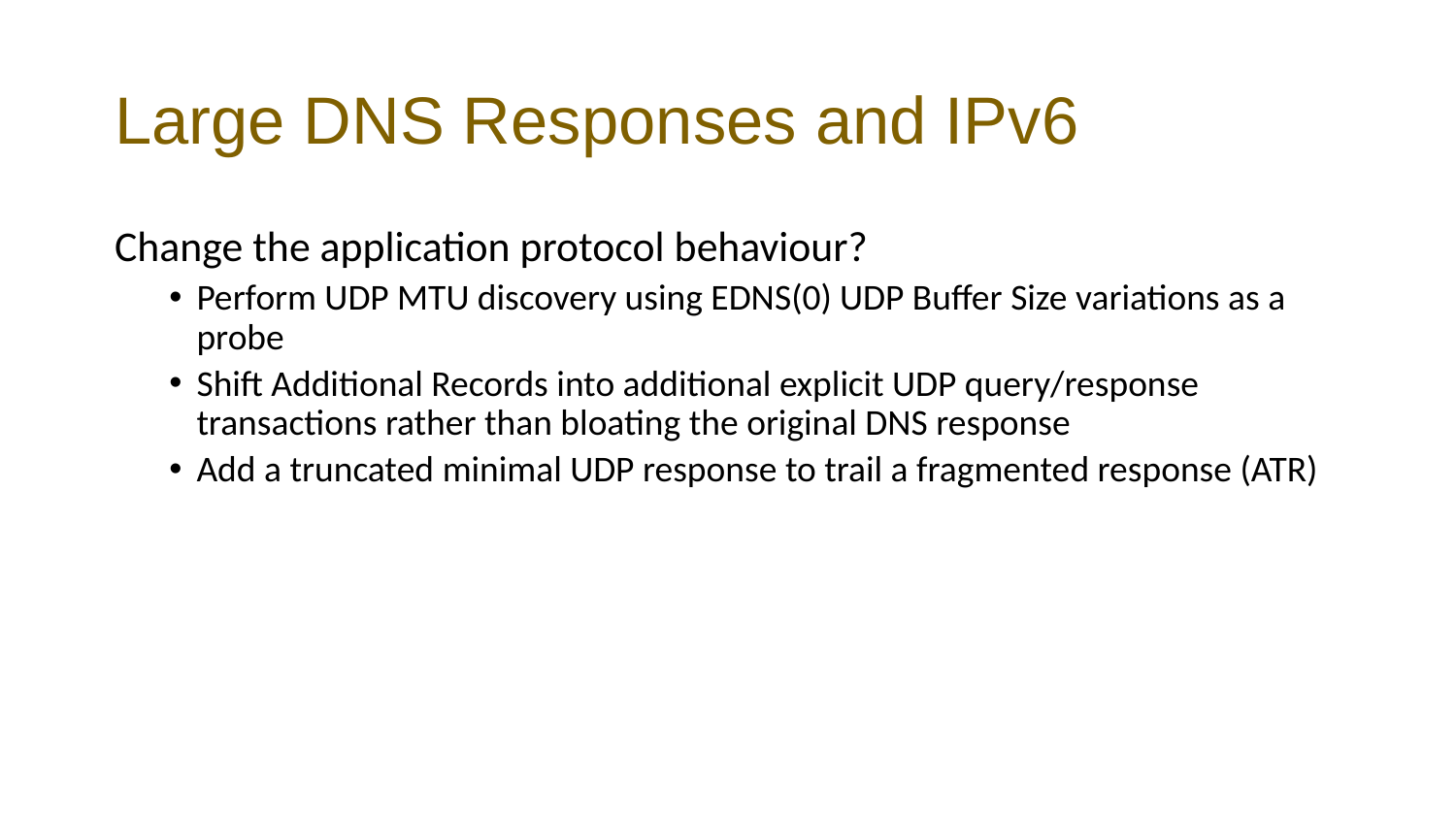

# Large DNS Responses and IPv6
Change the application protocol behaviour?
Perform UDP MTU discovery using EDNS(0) UDP Buffer Size variations as a probe
Shift Additional Records into additional explicit UDP query/response transactions rather than bloating the original DNS response
Add a truncated minimal UDP response to trail a fragmented response (ATR)